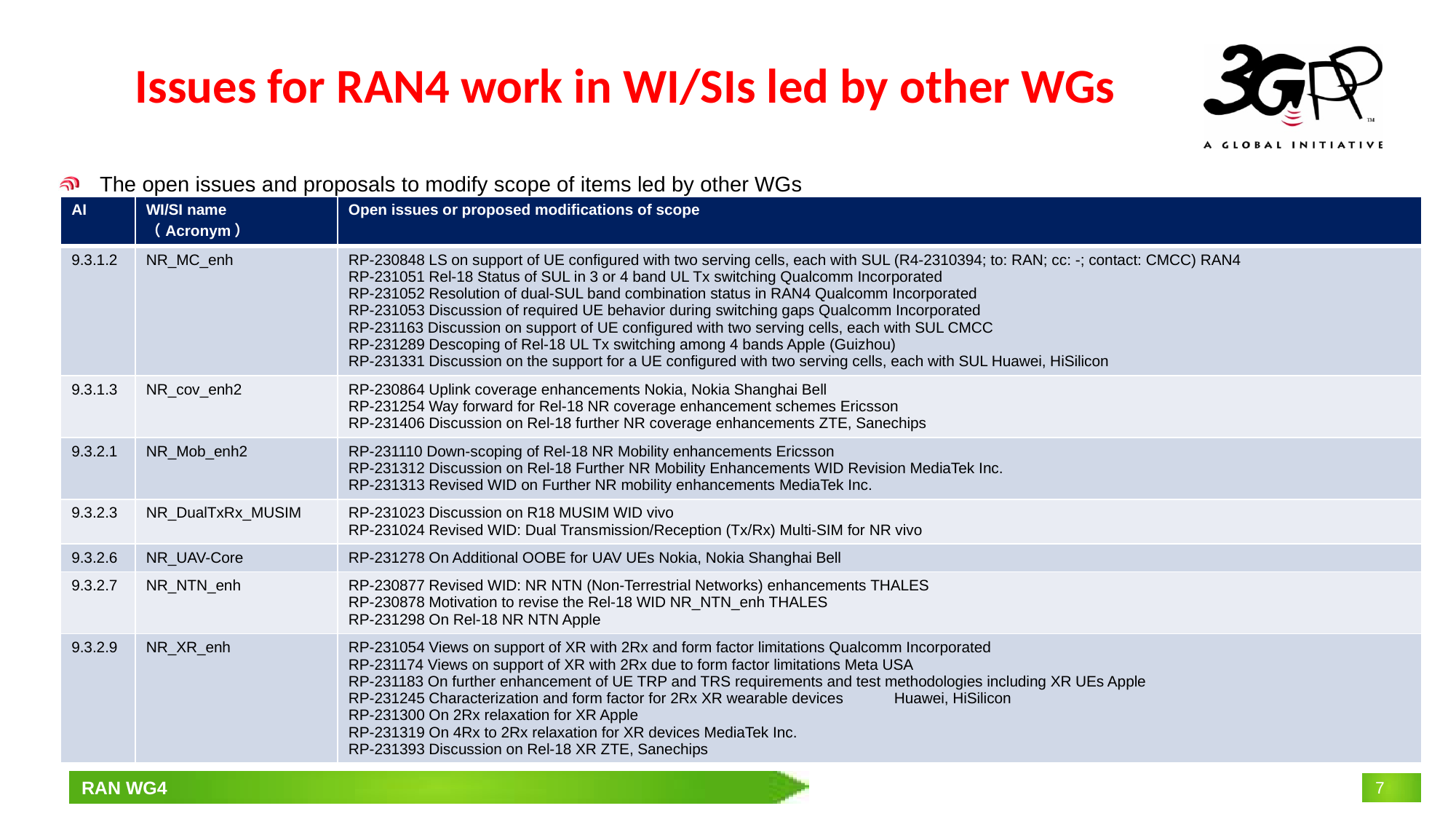

# Issues for RAN4 work in WI/SIs led by other WGs
The open issues and proposals to modify scope of items led by other WGs
| AI | WI/SI name （Acronym） | Open issues or proposed modifications of scope |
| --- | --- | --- |
| 9.3.1.2 | NR\_MC\_enh | RP-230848 LS on support of UE configured with two serving cells, each with SUL (R4-2310394; to: RAN; cc: -; contact: CMCC) RAN4 RP-231051 Rel-18 Status of SUL in 3 or 4 band UL Tx switching Qualcomm Incorporated RP-231052 Resolution of dual-SUL band combination status in RAN4 Qualcomm Incorporated RP-231053 Discussion of required UE behavior during switching gaps Qualcomm Incorporated RP-231163 Discussion on support of UE configured with two serving cells, each with SUL CMCC RP-231289 Descoping of Rel-18 UL Tx switching among 4 bands Apple (Guizhou) RP-231331 Discussion on the support for a UE configured with two serving cells, each with SUL Huawei, HiSilicon |
| 9.3.1.3 | NR\_cov\_enh2 | RP-230864 Uplink coverage enhancements Nokia, Nokia Shanghai Bell RP-231254 Way forward for Rel-18 NR coverage enhancement schemes Ericsson RP-231406 Discussion on Rel-18 further NR coverage enhancements ZTE, Sanechips |
| 9.3.2.1 | NR\_Mob\_enh2 | RP-231110 Down-scoping of Rel-18 NR Mobility enhancements Ericsson RP-231312 Discussion on Rel-18 Further NR Mobility Enhancements WID Revision MediaTek Inc. RP-231313 Revised WID on Further NR mobility enhancements MediaTek Inc. |
| 9.3.2.3 | NR\_DualTxRx\_MUSIM | RP-231023 Discussion on R18 MUSIM WID vivo RP-231024 Revised WID: Dual Transmission/Reception (Tx/Rx) Multi-SIM for NR vivo |
| 9.3.2.6 | NR\_UAV-Core | RP-231278 On Additional OOBE for UAV UEs Nokia, Nokia Shanghai Bell |
| 9.3.2.7 | NR\_NTN\_enh | RP-230877 Revised WID: NR NTN (Non-Terrestrial Networks) enhancements THALES RP-230878 Motivation to revise the Rel-18 WID NR\_NTN\_enh THALES RP-231298 On Rel-18 NR NTN Apple |
| 9.3.2.9 | NR\_XR\_enh | RP-231054 Views on support of XR with 2Rx and form factor limitations Qualcomm Incorporated RP-231174 Views on support of XR with 2Rx due to form factor limitations Meta USA RP-231183 On further enhancement of UE TRP and TRS requirements and test methodologies including XR UEs Apple RP-231245 Characterization and form factor for 2Rx XR wearable devices Huawei, HiSilicon RP-231300 On 2Rx relaxation for XR Apple RP-231319 On 4Rx to 2Rx relaxation for XR devices MediaTek Inc. RP-231393 Discussion on Rel-18 XR ZTE, Sanechips |